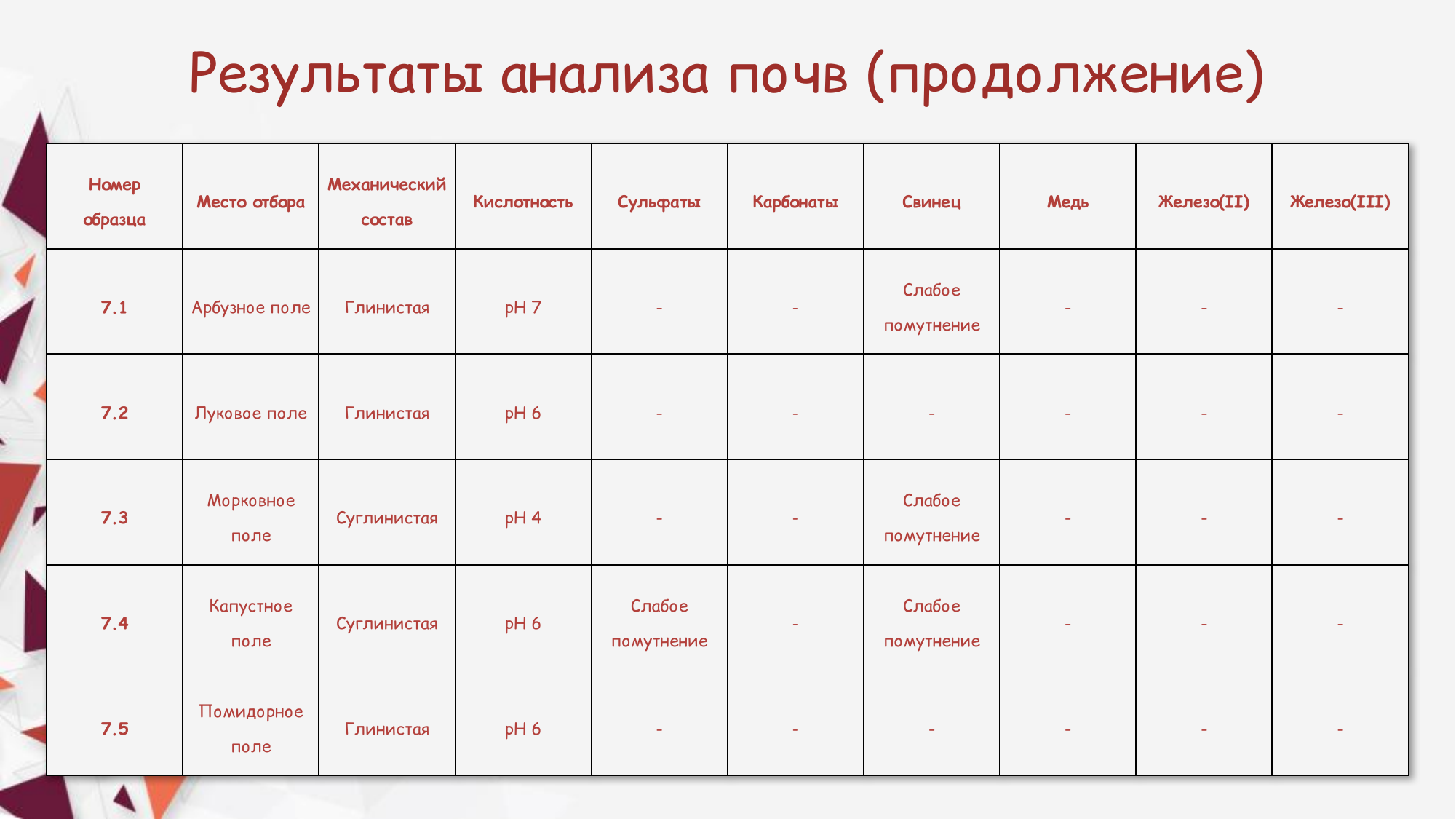

# Результаты анализа почв (продолжение)
| Номер образца | Место отбора | Механический состав | Кислотность | Сульфаты | Карбонаты | Свинец | Медь | Железо(II) | Железо(III) |
| --- | --- | --- | --- | --- | --- | --- | --- | --- | --- |
| 7.1 | Арбузное поле | Глинистая | pH 7 | - | - | Слабое помутнение | - | - | - |
| 7.2 | Луковое поле | Глинистая | pH 6 | - | - | - | - | - | - |
| 7.3 | Морковное поле | Суглинистая | pH 4 | - | - | Слабое помутнение | - | - | - |
| 7.4 | Капустное поле | Суглинистая | pH 6 | Слабое помутнение | - | Слабое помутнение | - | - | - |
| 7.5 | Помидорное поле | Глинистая | pH 6 | - | - | - | - | - | - |